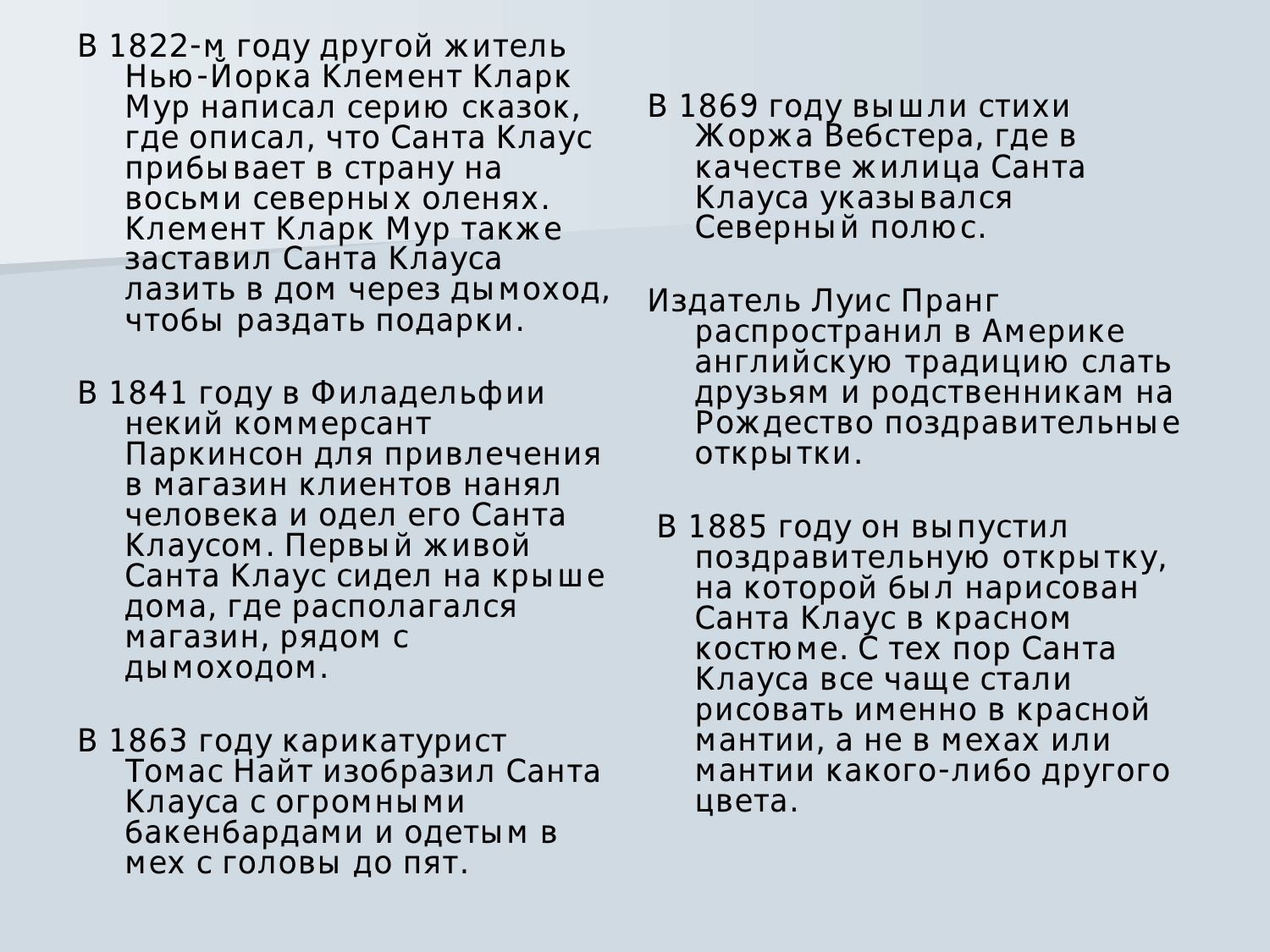

В 1822-м году другой житель Нью-Йорка Клемент Кларк Мур написал серию сказок, где описал, что Санта Клаус прибывает в страну на восьми северных оленях. Клемент Кларк Мур также заставил Санта Клауса лазить в дом через дымоход, чтобы раздать подарки.

В 1841 году в Филадельфии некий коммерсант Паркинсон для привлечения в магазин клиентов нанял человека и одел его Санта Клаусом. Первый живой Санта Клаус сидел на крыше дома, где располагался магазин, рядом с дымоходом.

В 1863 году карикатурист Томас Найт изобразил Санта Клауса с огромными бакенбардами и одетым в мех с головы до пят.
В 1869 году вышли стихи Жоржа Вебстера, где в качестве жилица Санта Клауса указывался Северный полюс.

Издатель Луис Пранг распространил в Америке английскую традицию слать друзьям и родственникам на Рождество поздравительные открытки.

 В 1885 году он выпустил поздравительную открытку, на которой был нарисован Санта Клаус в красном костюме. С тех пор Санта Клауса все чаще стали рисовать именно в красной мантии, а не в мехах или мантии какого-либо другого цвета.